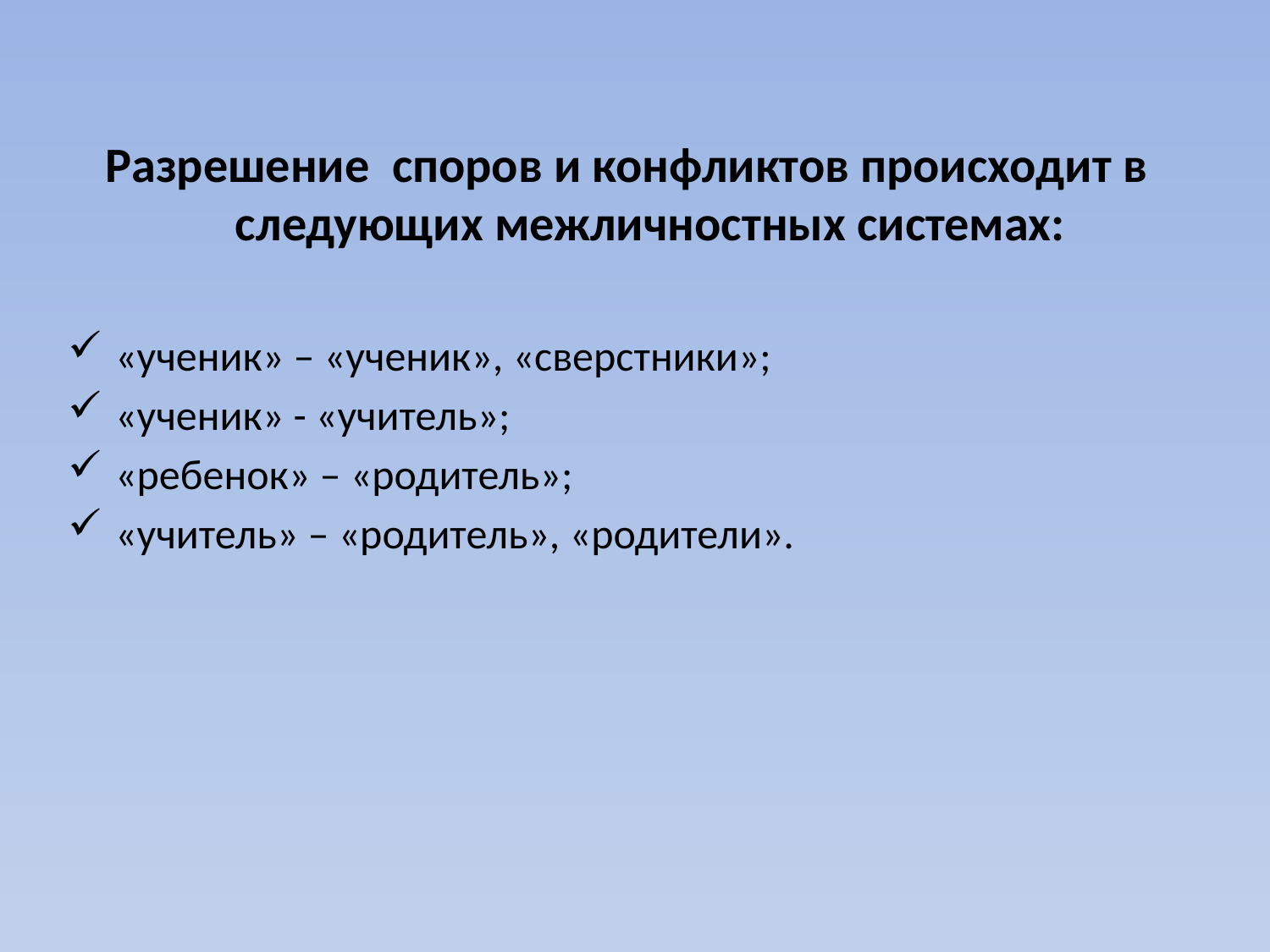

Разрешение  споров и конфликтов происходит в следующих межличностных системах:

«ученик» – «ученик», «сверстники»;
«ученик» - «учитель»;
«ребенок» – «родитель»;
«учитель» – «родитель», «родители».